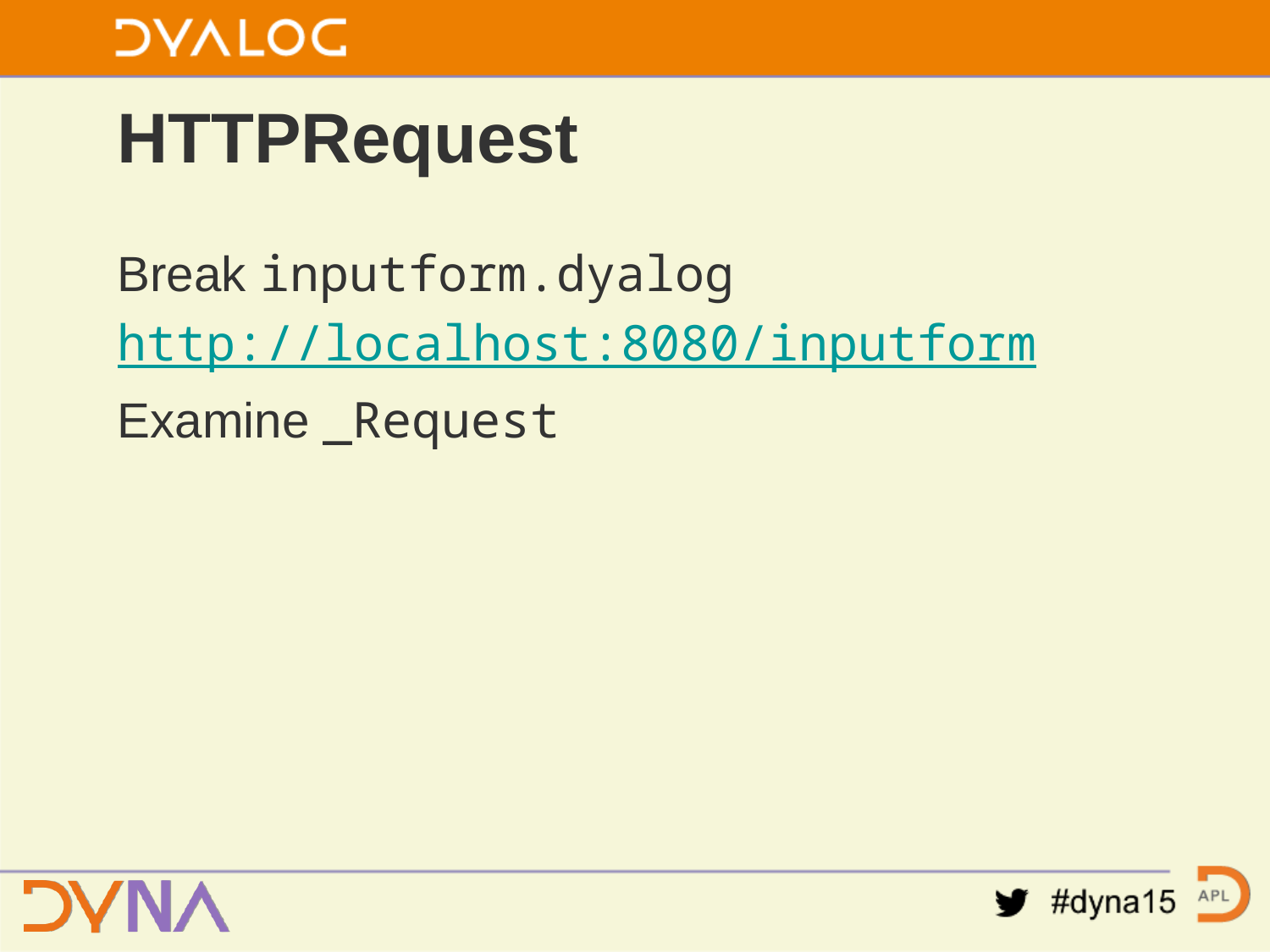

# HTTPRequest
Break inputform.dyalog
http://localhost:8080/inputform
Examine _Request